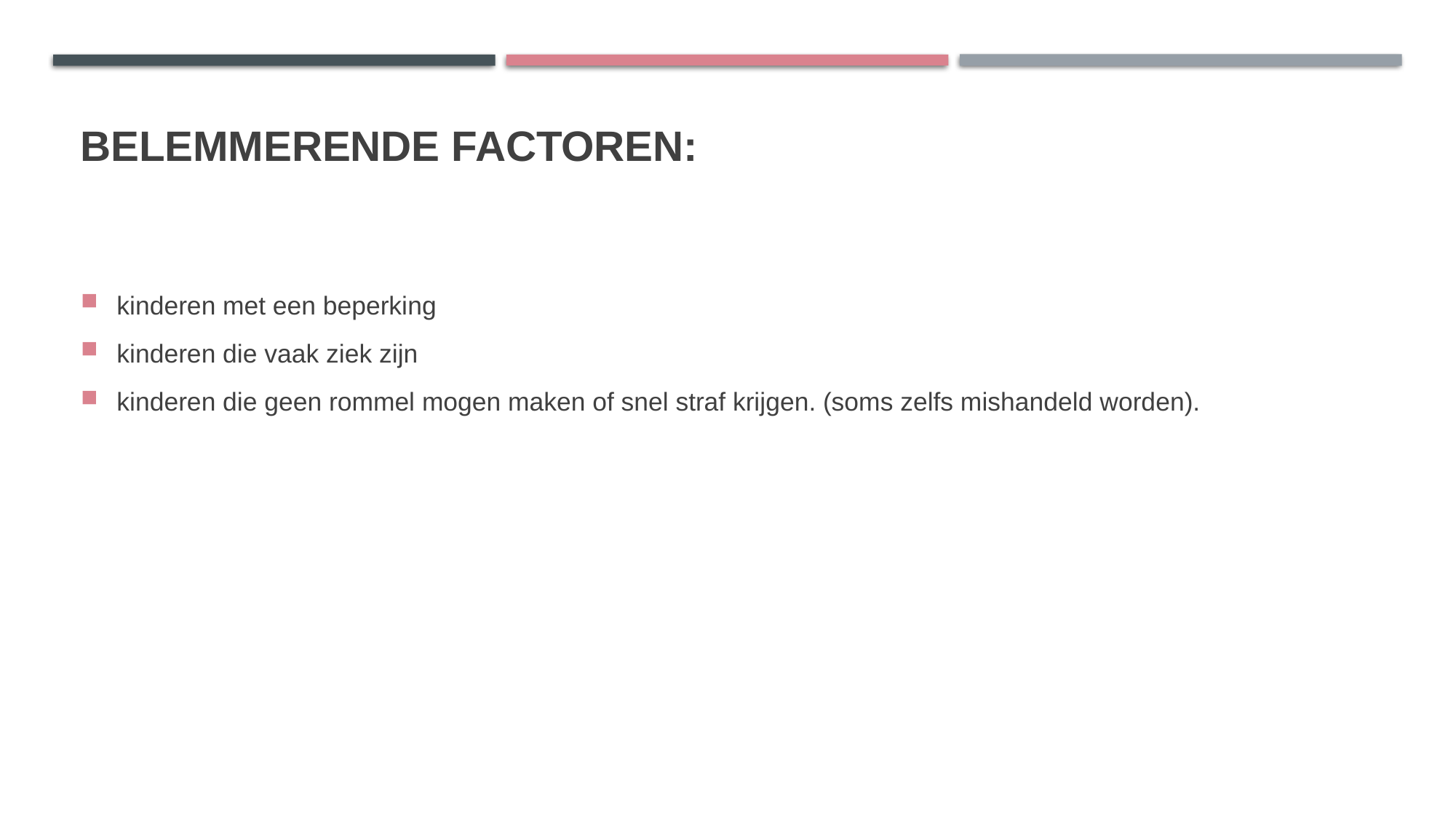

# Belemmerende factoren:
kinderen met een beperking
kinderen die vaak ziek zijn
kinderen die geen rommel mogen maken of snel straf krijgen. (soms zelfs mishandeld worden).